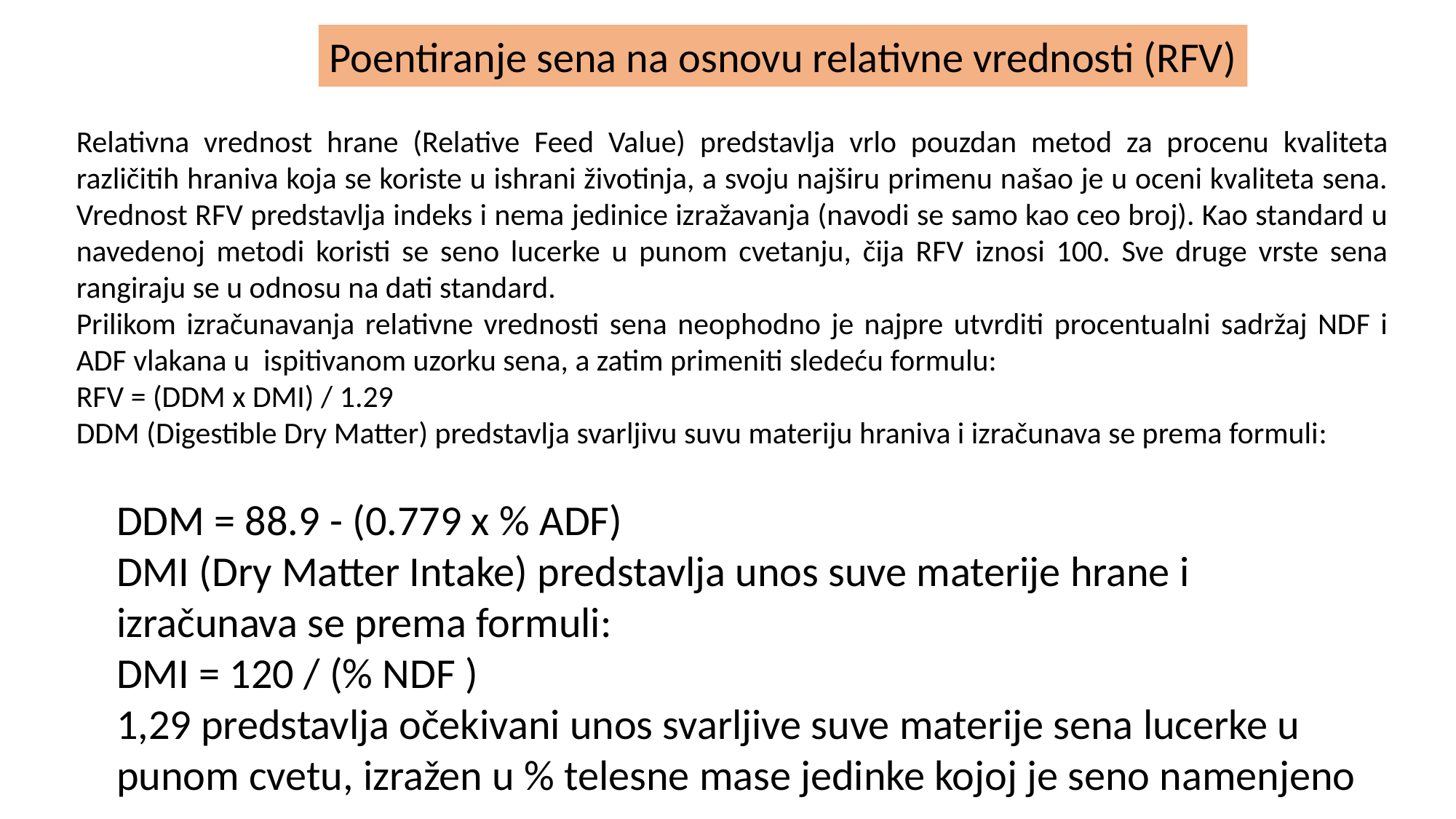

Poentiranje sena na osnovu relativne vrednosti (RFV)
Relativna vrednost hrane (Relative Feed Value) predstavlja vrlo pouzdan metod za procenu kvaliteta različitih hraniva koja se koriste u ishrani životinja, a svoju najširu primenu našao je u oceni kvaliteta sena. Vrednost RFV predstavlja indeks i nema jedinice izražavanja (navodi se samo kao ceo broj). Kao standard u navedenoj metodi koristi se seno lucerke u punom cvetanju, čija RFV iznosi 100. Sve druge vrste sena rangiraju se u odnosu na dati standard.
Prilikom izračunavanja relativne vrednosti sena neophodno je najpre utvrditi procentualni sadržaj NDF i ADF vlakana u  ispitivanom uzorku sena, a zatim primeniti sledeću formulu:
RFV = (DDM x DMI) / 1.29
DDM (Digestible Dry Matter) predstavlja svarljivu suvu materiju hraniva i izračunava se prema formuli:
DDM = 88.9 - (0.779 x % ADF)
DMI (Dry Matter Intake) predstavlja unos suve materije hrane i izračunava se prema formuli:
DMI = 120 / (% NDF )
1,29 predstavlja očekivani unos svarljive suve materije sena lucerke u punom cvetu, izražen u % telesne mase jedinke kojoj je seno namenjeno